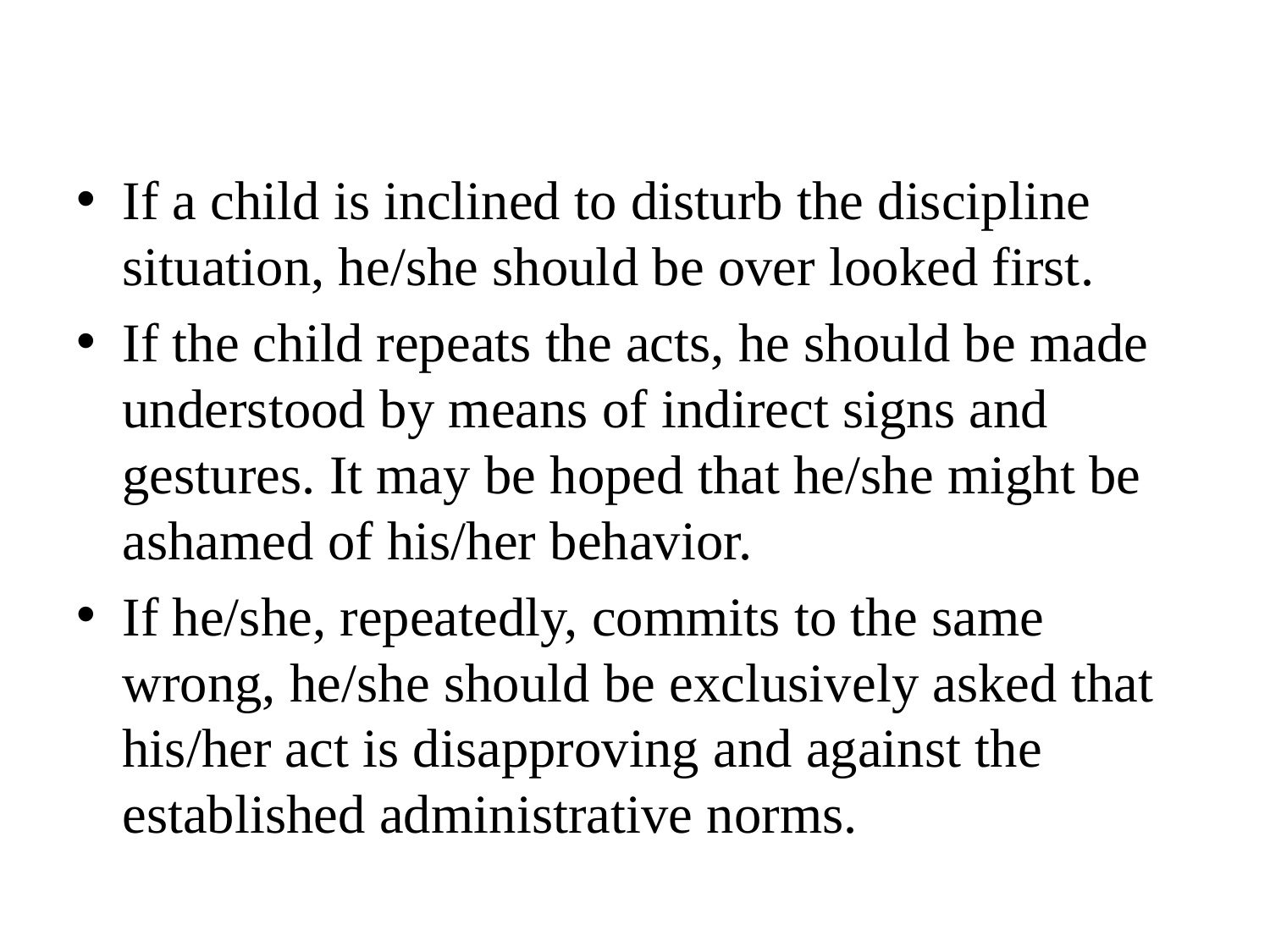

#
If a child is inclined to disturb the discipline situation, he/she should be over looked first.
If the child repeats the acts, he should be made understood by means of indirect signs and gestures. It may be hoped that he/she might be ashamed of his/her behavior.
If he/she, repeatedly, commits to the same wrong, he/she should be exclusively asked that his/her act is disapproving and against the established administrative norms.